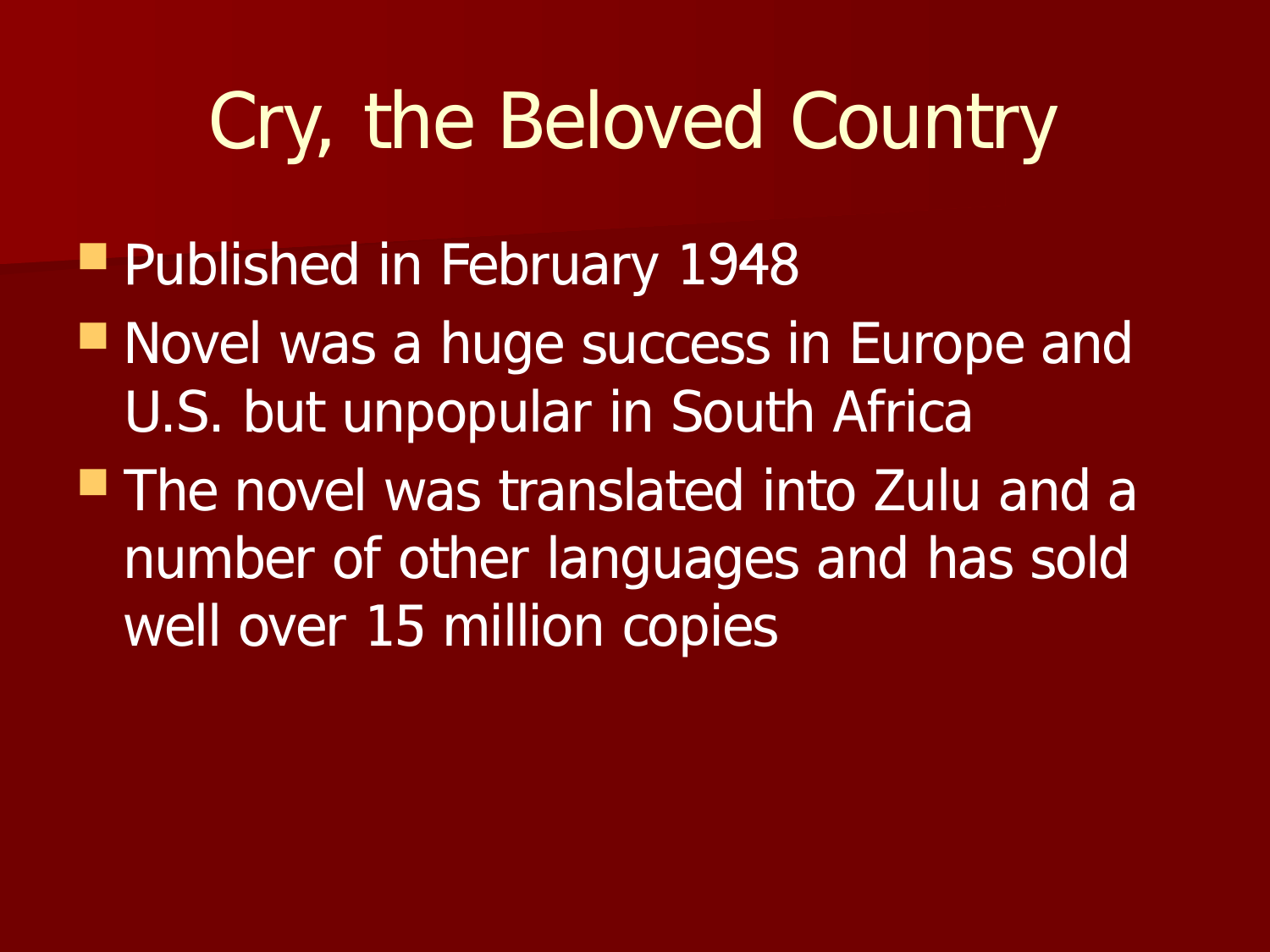

# Cry, the Beloved Country
Published in February 1948
Novel was a huge success in Europe and U.S. but unpopular in South Africa
The novel was translated into Zulu and a number of other languages and has sold well over 15 million copies